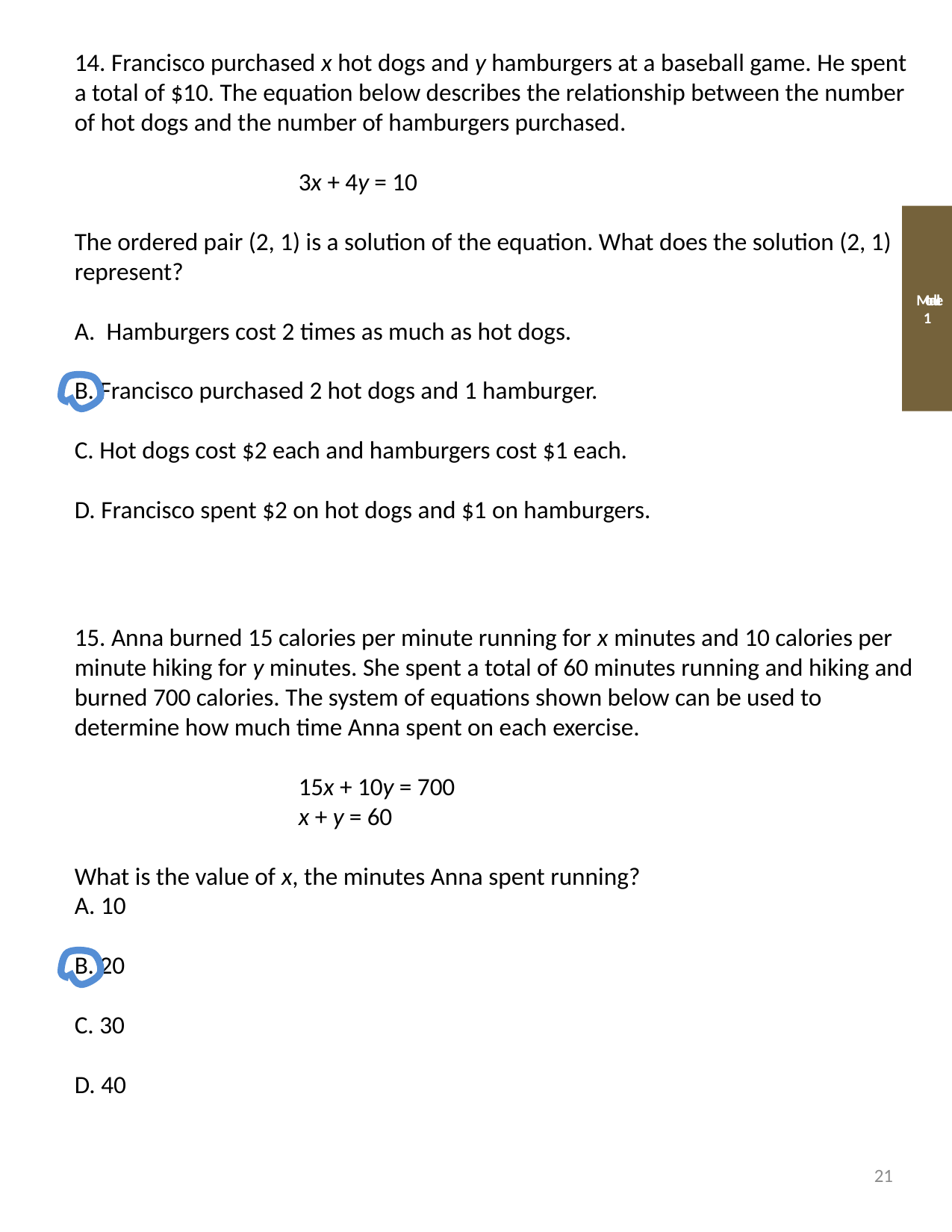

14. Francisco purchased x hot dogs and y hamburgers at a baseball game. He spent a total of $10. The equation below describes the relationship between the number of hot dogs and the number of hamburgers purchased.

		3x + 4y = 10

The ordered pair (2, 1) is a solution of the equation. What does the solution (2, 1) represent?

A.  Hamburgers cost 2 times as much as hot dogs.

B. Francisco purchased 2 hot dogs and 1 hamburger.

C. Hot dogs cost $2 each and hamburgers cost $1 each.

D. Francisco spent $2 on hot dogs and $1 on hamburgers.
Module 1

15. Anna burned 15 calories per minute running for x minutes and 10 calories per minute hiking for y minutes. She spent a total of 60 minutes running and hiking and burned 700 calories. The system of equations shown below can be used to determine how much time Anna spent on each exercise.

		15x + 10y = 700
		x + y = 60

What is the value of x, the minutes Anna spent running?
A. 10

B. 20

C. 30

D. 40

21